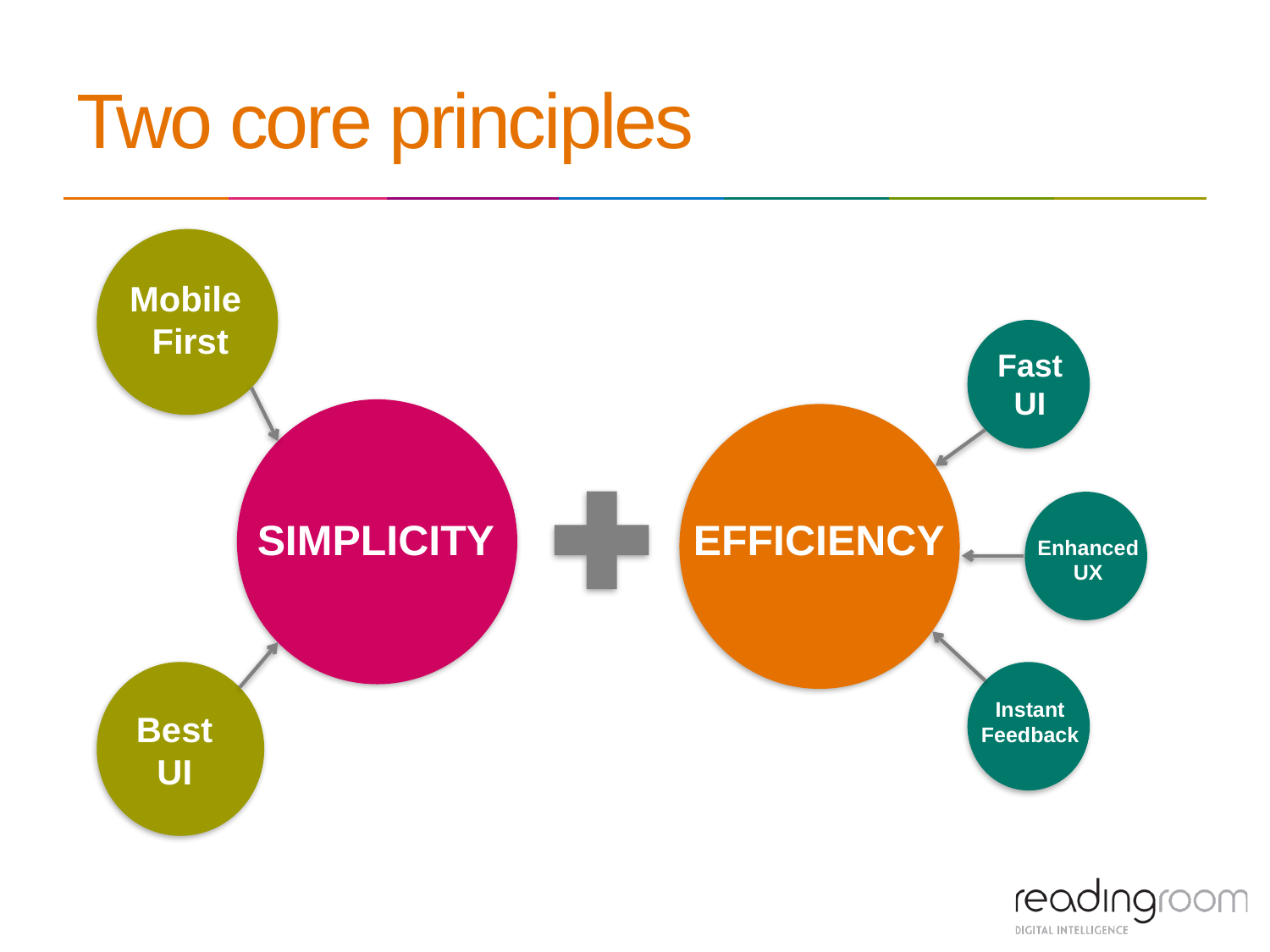

# Two core principles

Mobile
First

Fast UI

SIMPLICITY
EFFICIENCY
Enhanced
UX

Instant
Feedback
Best
UI